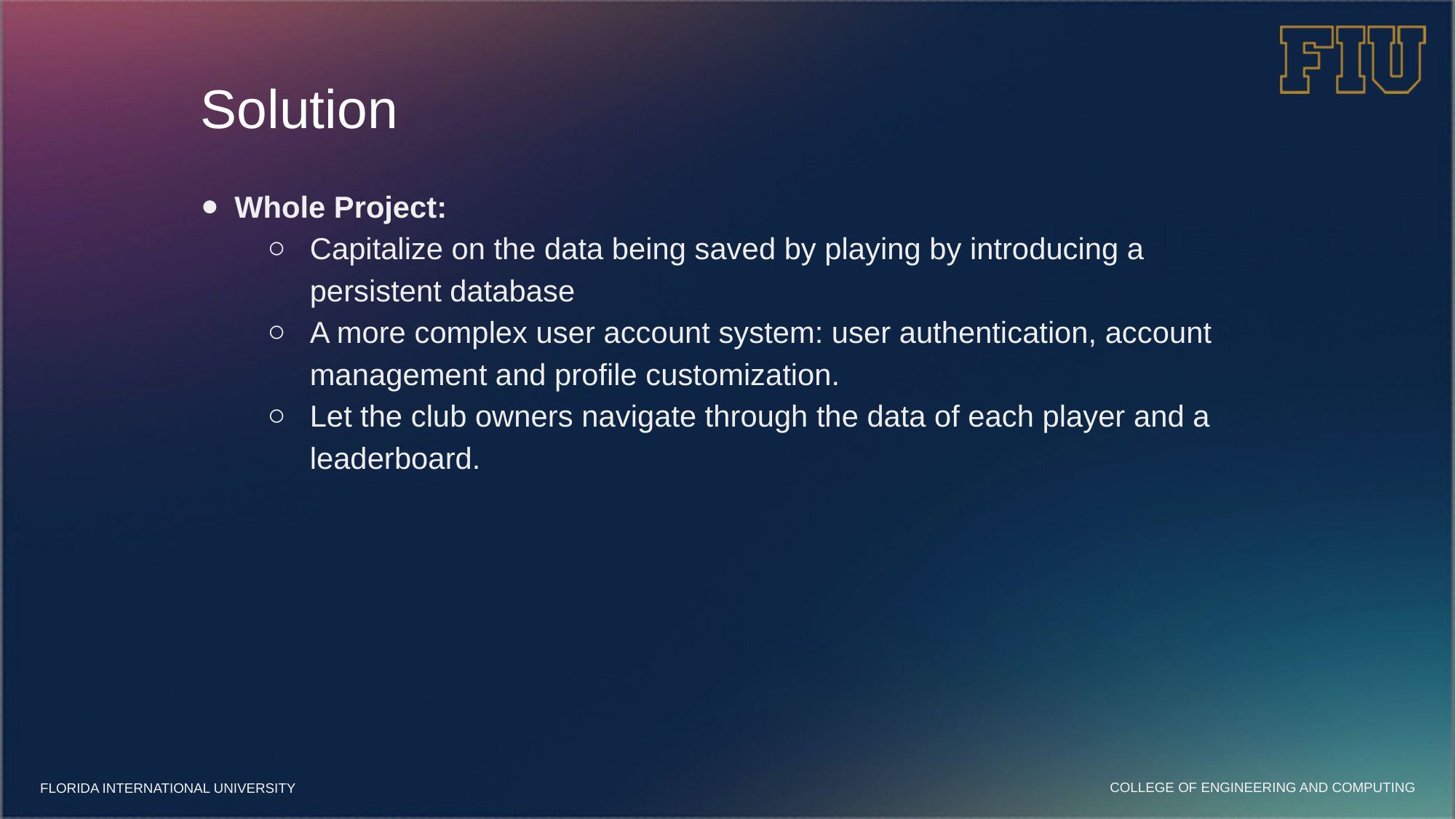

# Solution
Whole Project:
Capitalize on the data being saved by playing by introducing a persistent database
A more complex user account system: user authentication, account management and profile customization.
Let the club owners navigate through the data of each player and a leaderboard.